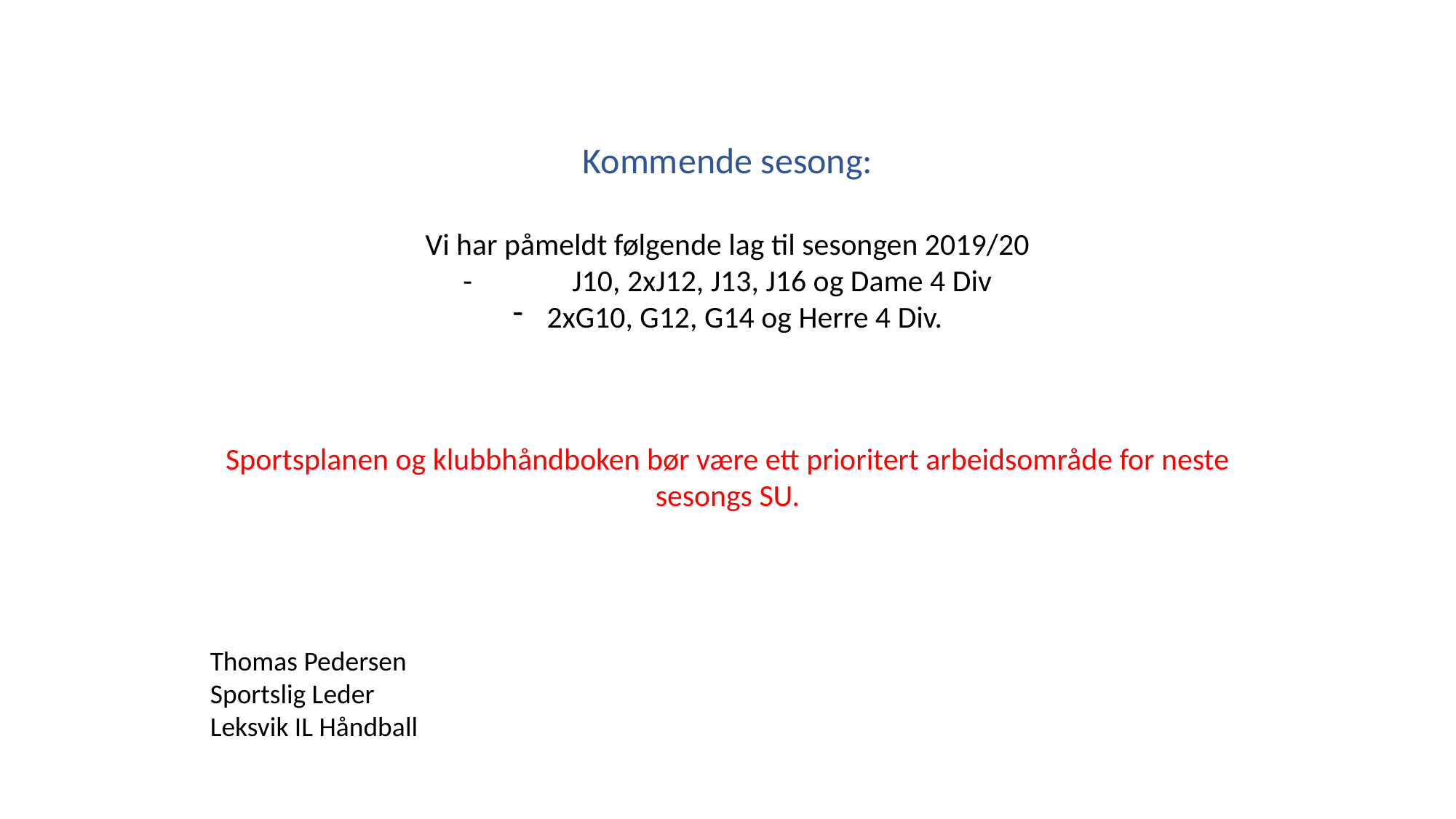

Kommende sesong:

Vi har påmeldt følgende lag til sesongen 2019/20
-	J10, 2xJ12, J13, J16 og Dame 4 Div
2xG10, G12, G14 og Herre 4 Div.

Sportsplanen og klubbhåndboken bør være ett prioritert arbeidsområde for neste sesongs SU.

Thomas Pedersen
Sportslig Leder
Leksvik IL Håndball